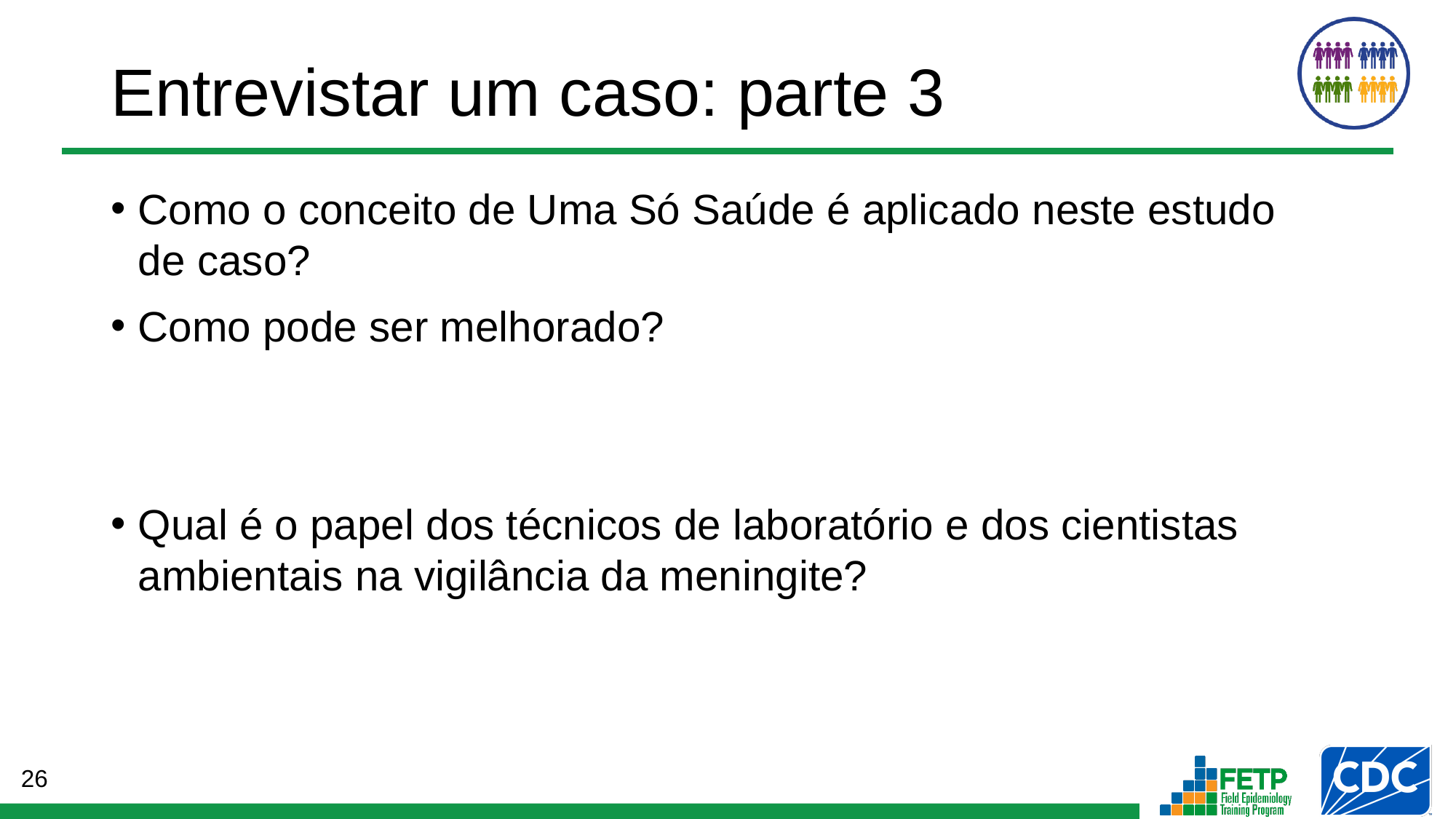

# Entrevistar um caso: parte 3
Como o conceito de Uma Só Saúde é aplicado neste estudo
de caso?
Como pode ser melhorado?

Qual é o papel dos técnicos de laboratório e dos cientistas ambientais na vigilância da meningite?